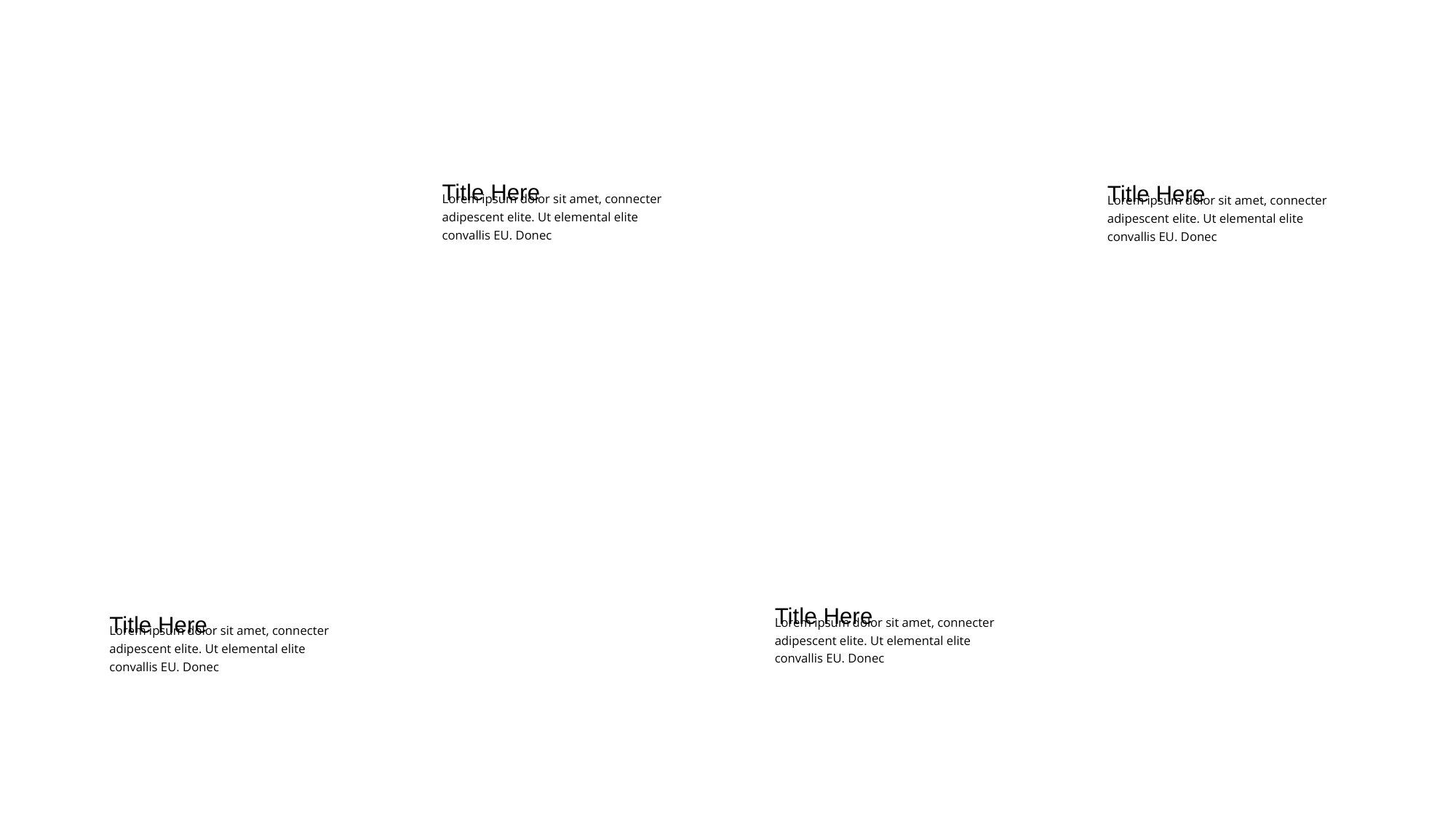

Title Here
Lorem ipsum dolor sit amet, connecter
adipescent elite. Ut elemental elite
convallis EU. Donec
Title Here
Lorem ipsum dolor sit amet, connecter
adipescent elite. Ut elemental elite
convallis EU. Donec

Title Here
Lorem ipsum dolor sit amet, connecter
adipescent elite. Ut elemental elite
convallis EU. Donec
Title Here
Lorem ipsum dolor sit amet, connecter
adipescent elite. Ut elemental elite
convallis EU. Donec